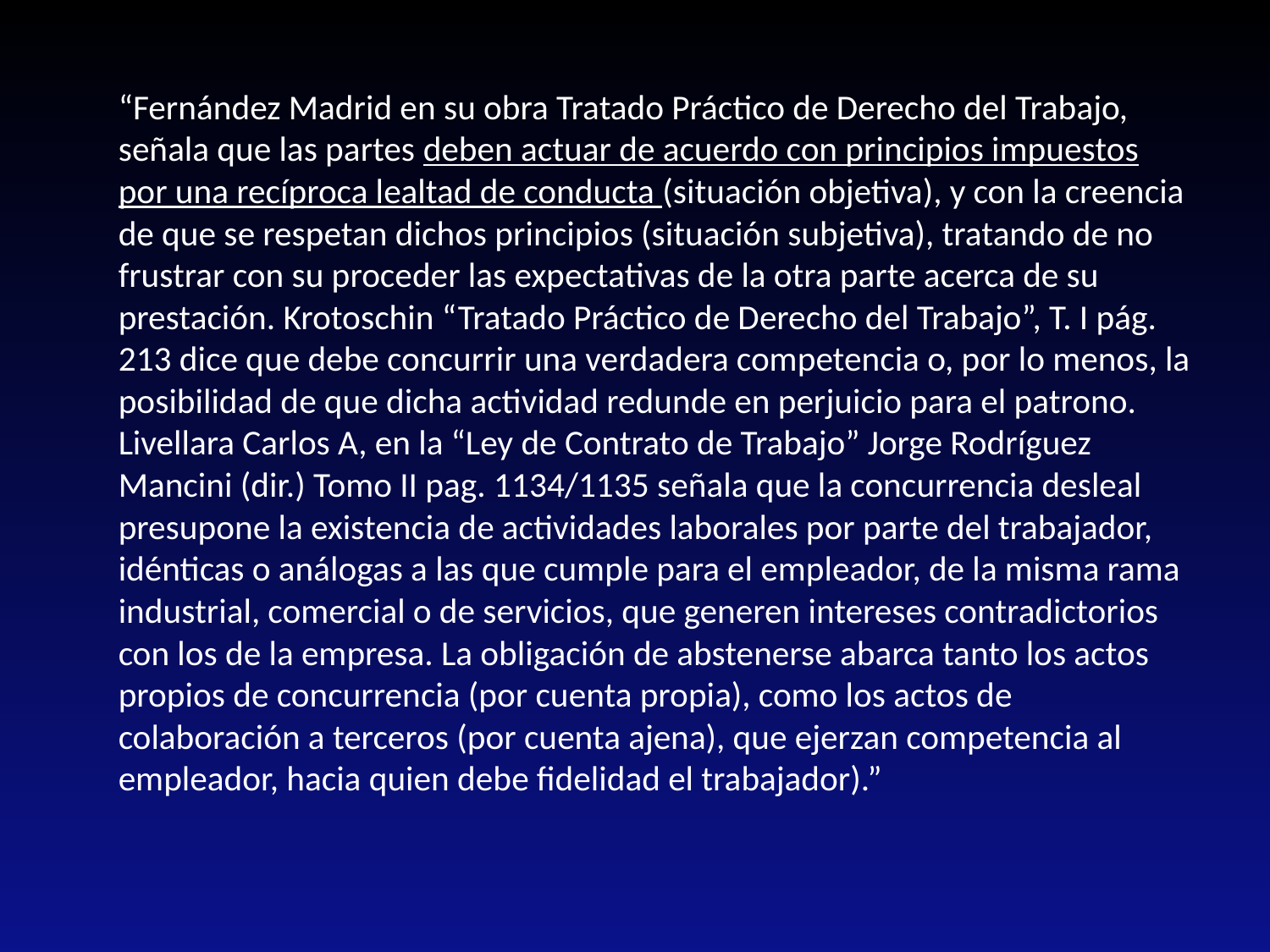

“Fernández Madrid en su obra Tratado Práctico de Derecho del Trabajo, señala que las partes deben actuar de acuerdo con principios impuestos por una recíproca lealtad de conducta (situación objetiva), y con la creencia de que se respetan dichos principios (situación subjetiva), tratando de no frustrar con su proceder las expectativas de la otra parte acerca de su prestación. Krotoschin “Tratado Práctico de Derecho del Trabajo”, T. I pág. 213 dice que debe concurrir una verdadera competencia o, por lo menos, la posibilidad de que dicha actividad redunde en perjuicio para el patrono. Livellara Carlos A, en la “Ley de Contrato de Trabajo” Jorge Rodríguez Mancini (dir.) Tomo II pag. 1134/1135 señala que la concurrencia desleal presupone la existencia de actividades laborales por parte del trabajador, idénticas o análogas a las que cumple para el empleador, de la misma rama industrial, comercial o de servicios, que generen intereses contradictorios con los de la empresa. La obligación de abstenerse abarca tanto los actos propios de concurrencia (por cuenta propia), como los actos de colaboración a terceros (por cuenta ajena), que ejerzan competencia al empleador, hacia quien debe fidelidad el trabajador).”